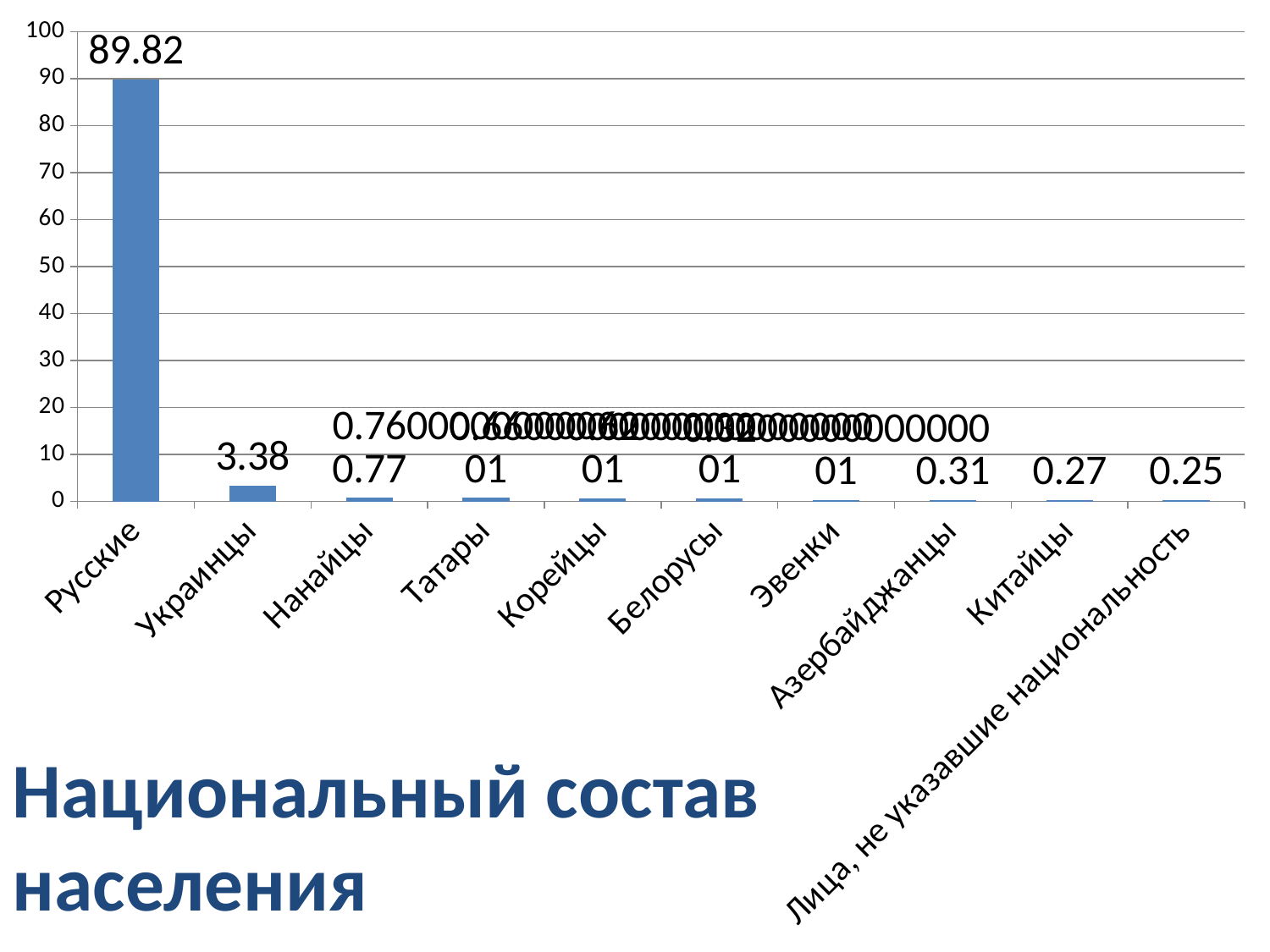

### Chart

| Category |  |
|---|---|
| Русские | 89.82 |
| Украинцы | 3.38 |
| Нанайцы | 0.77 |
| Татары | 0.760000000000001 |
| Корейцы | 0.6600000000000011 |
| Белорусы | 0.6200000000000009 |
| Эвенки | 0.3200000000000005 |
| Азербайджанцы | 0.31000000000000044 |
| Китайцы | 0.27 |
| Лица, не указавшие национальность | 0.25 |
Национальный состав населения